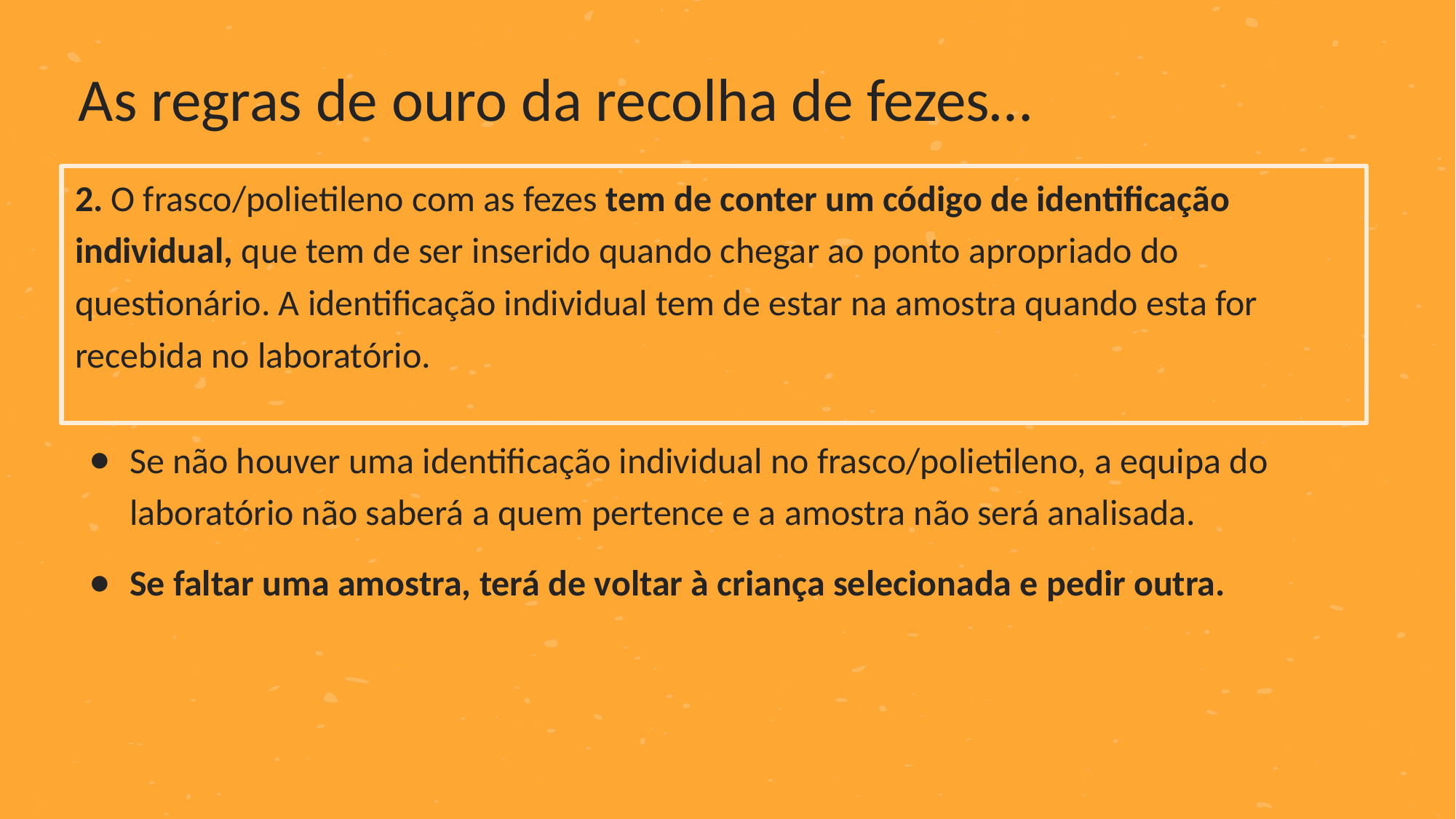

As regras de ouro da recolha de fezes…

2. O frasco/polietileno com as fezes tem de conter um código de identificação individual, que tem de ser inserido quando chegar ao ponto apropriado do questionário. A identificação individual tem de estar na amostra quando esta for recebida no laboratório.

Se não houver uma identificação individual no frasco/polietileno, a equipa do laboratório não saberá a quem pertence e a amostra não será analisada.
Se faltar uma amostra, terá de voltar à criança selecionada e pedir outra.